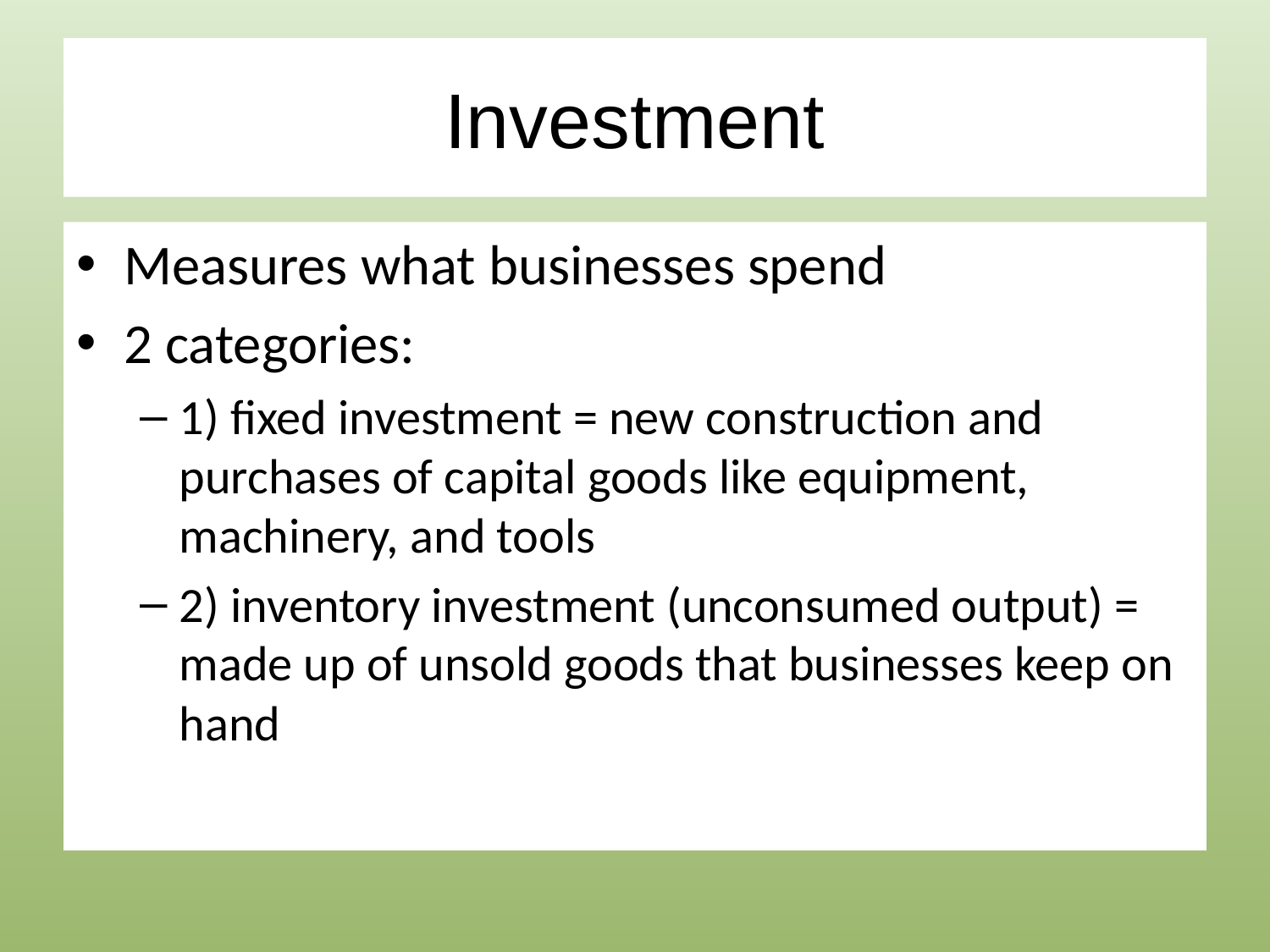

# Investment
Measures what businesses spend
2 categories:
1) fixed investment = new construction and purchases of capital goods like equipment, machinery, and tools
2) inventory investment (unconsumed output) = made up of unsold goods that businesses keep on hand